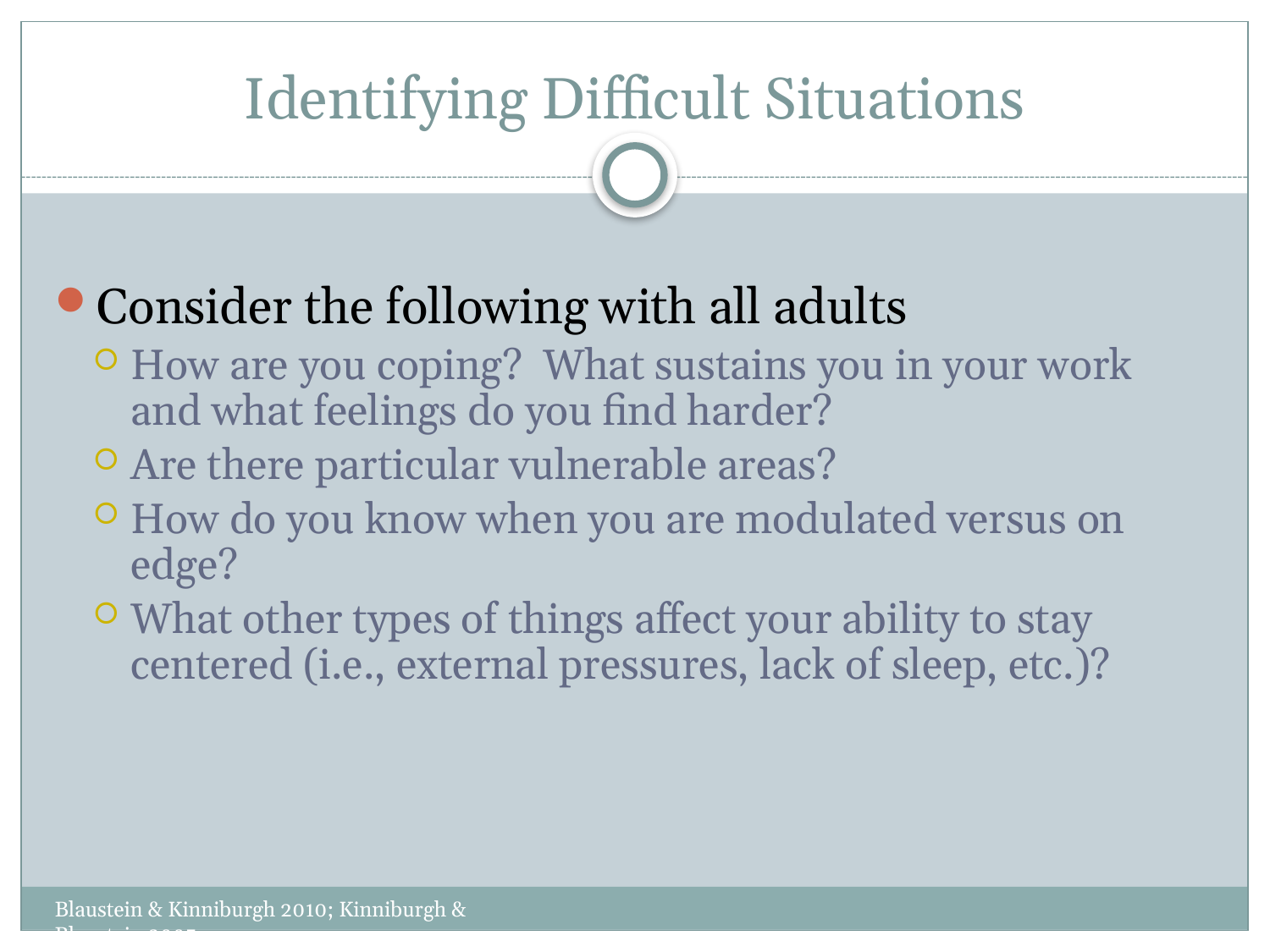

# Identifying Difficult Situations
Consider the following with all adults
How are you coping?  What sustains you in your work and what feelings do you find harder?
Are there particular vulnerable areas?
How do you know when you are modulated versus on edge?
What other types of things affect your ability to stay centered (i.e., external pressures, lack of sleep, etc.)?
Blaustein & Kinniburgh 2010; Kinniburgh & Blaustein 2005